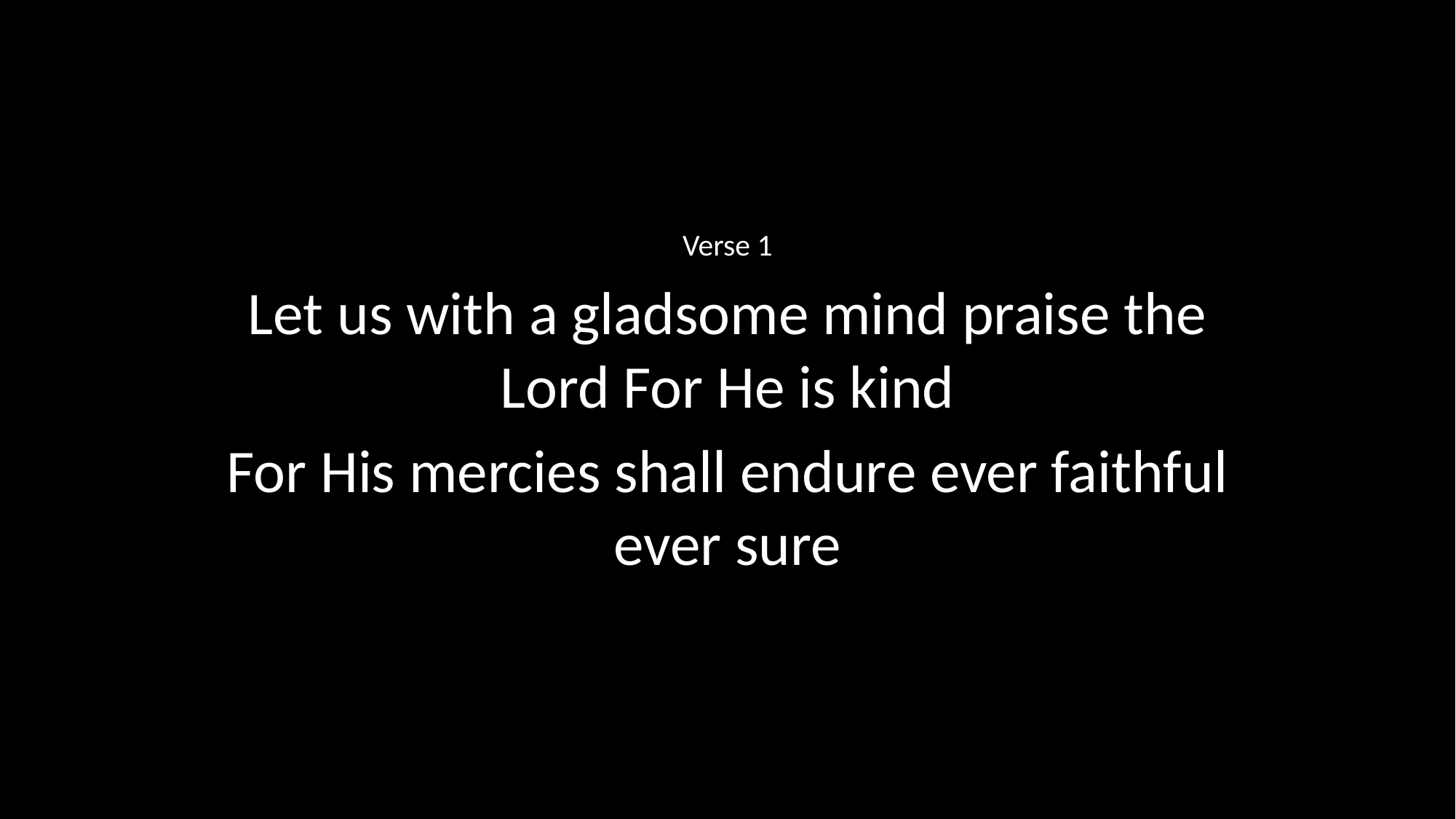

Verse 1
Let us with a gladsome mind praise the Lord For He is kind
For His mercies shall endure ever faithful ever sure